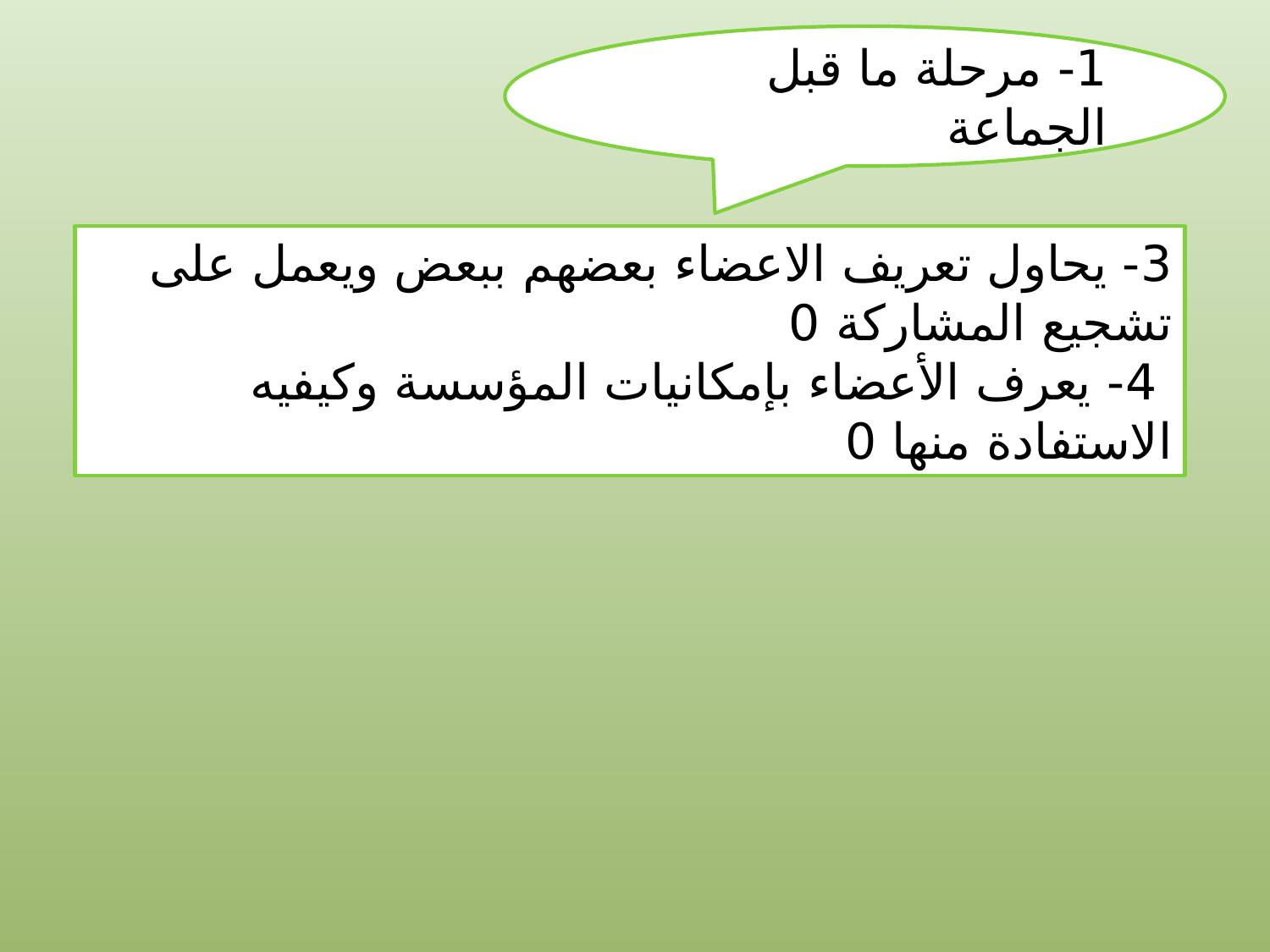

1- مرحلة ما قبل الجماعة
3- يحاول تعريف الاعضاء بعضهم ببعض ويعمل على تشجيع المشاركة 0
 4- يعرف الأعضاء بإمكانيات المؤسسة وكيفيه الاستفادة منها 0